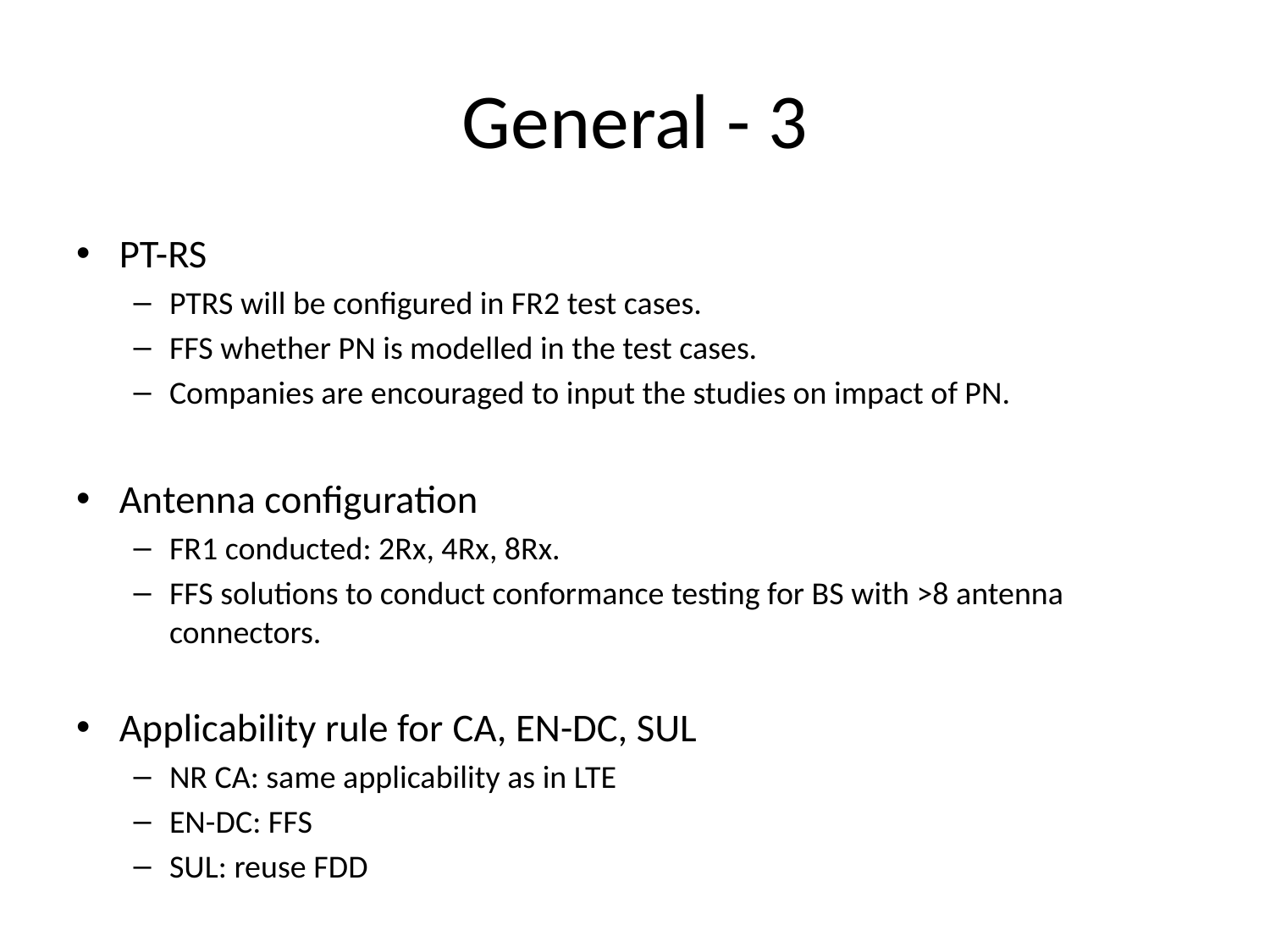

# General - 3
PT-RS
PTRS will be configured in FR2 test cases.
FFS whether PN is modelled in the test cases.
Companies are encouraged to input the studies on impact of PN.

Antenna configuration
FR1 conducted: 2Rx, 4Rx, 8Rx.
FFS solutions to conduct conformance testing for BS with >8 antenna connectors.

Applicability rule for CA, EN-DC, SUL
NR CA: same applicability as in LTE
EN-DC: FFS
SUL: reuse FDD